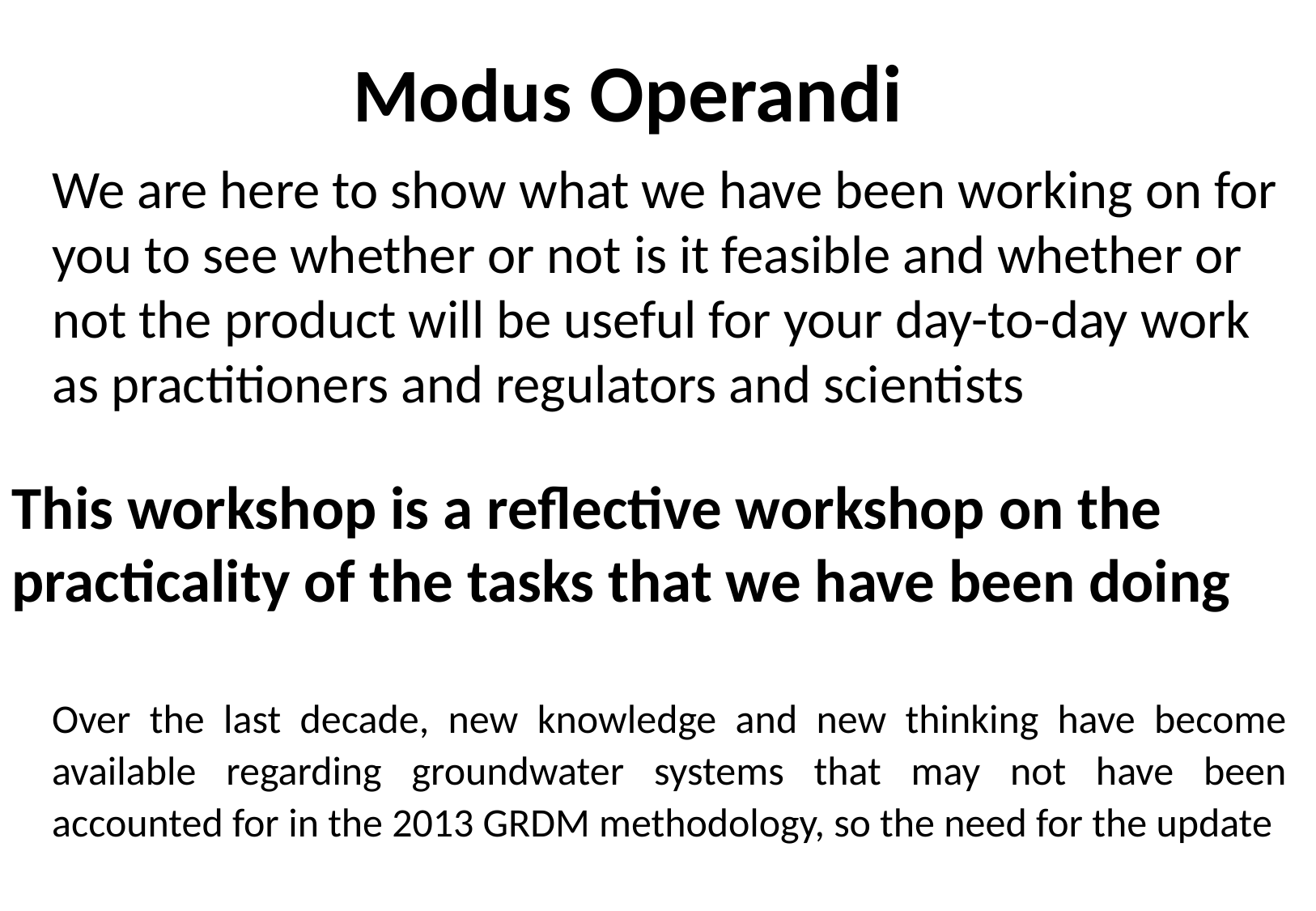

Modus Operandi
We are here to show what we have been working on for you to see whether or not is it feasible and whether or not the product will be useful for your day-to-day work as practitioners and regulators and scientists
This workshop is a reflective workshop on the practicality of the tasks that we have been doing
Over the last decade, new knowledge and new thinking have become available regarding groundwater systems that may not have been accounted for in the 2013 GRDM methodology, so the need for the update